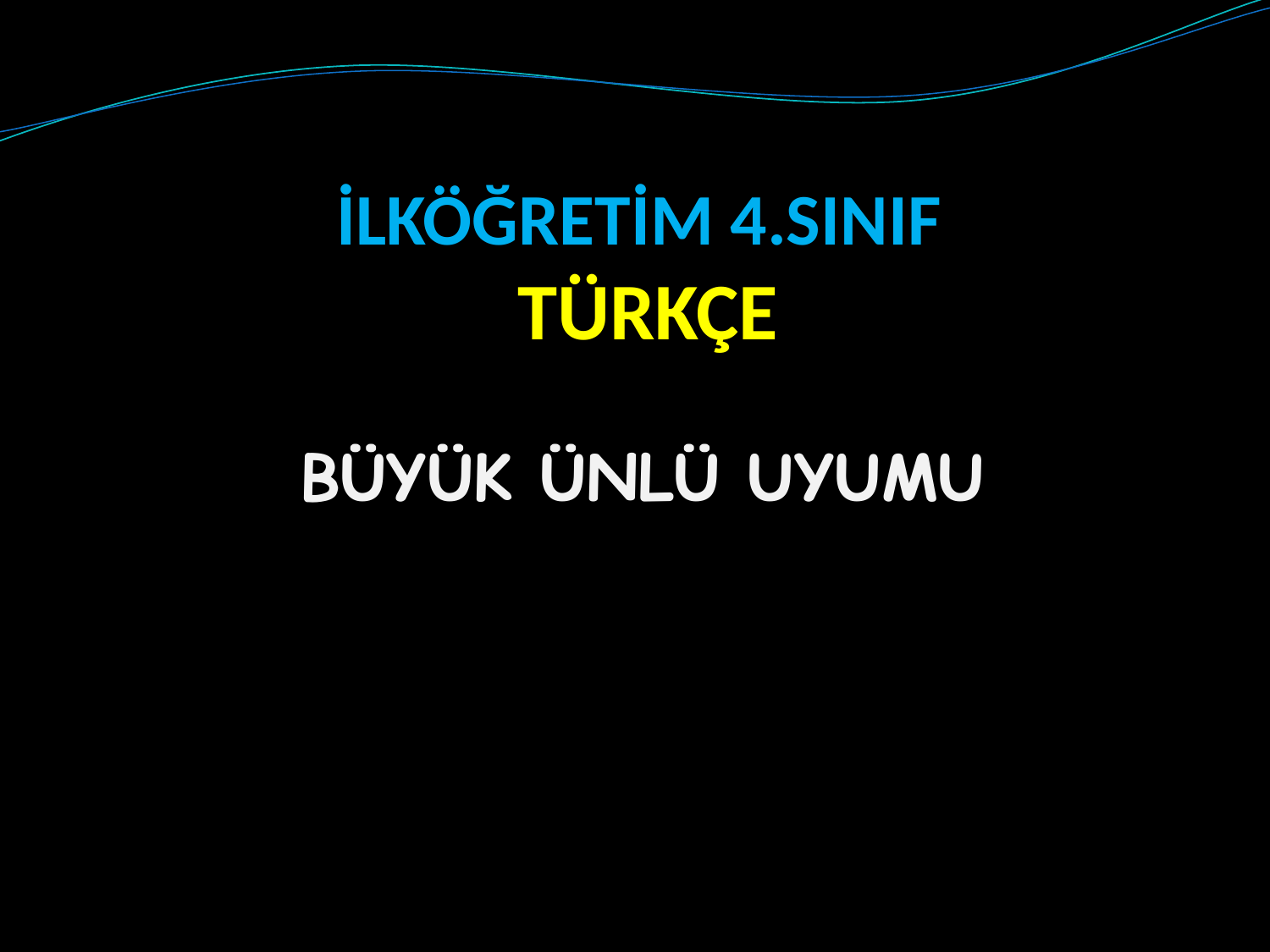

# İLKÖĞRETİM 4.SINIF TÜRKÇE

BÜYÜK ÜNLÜ UYUMU